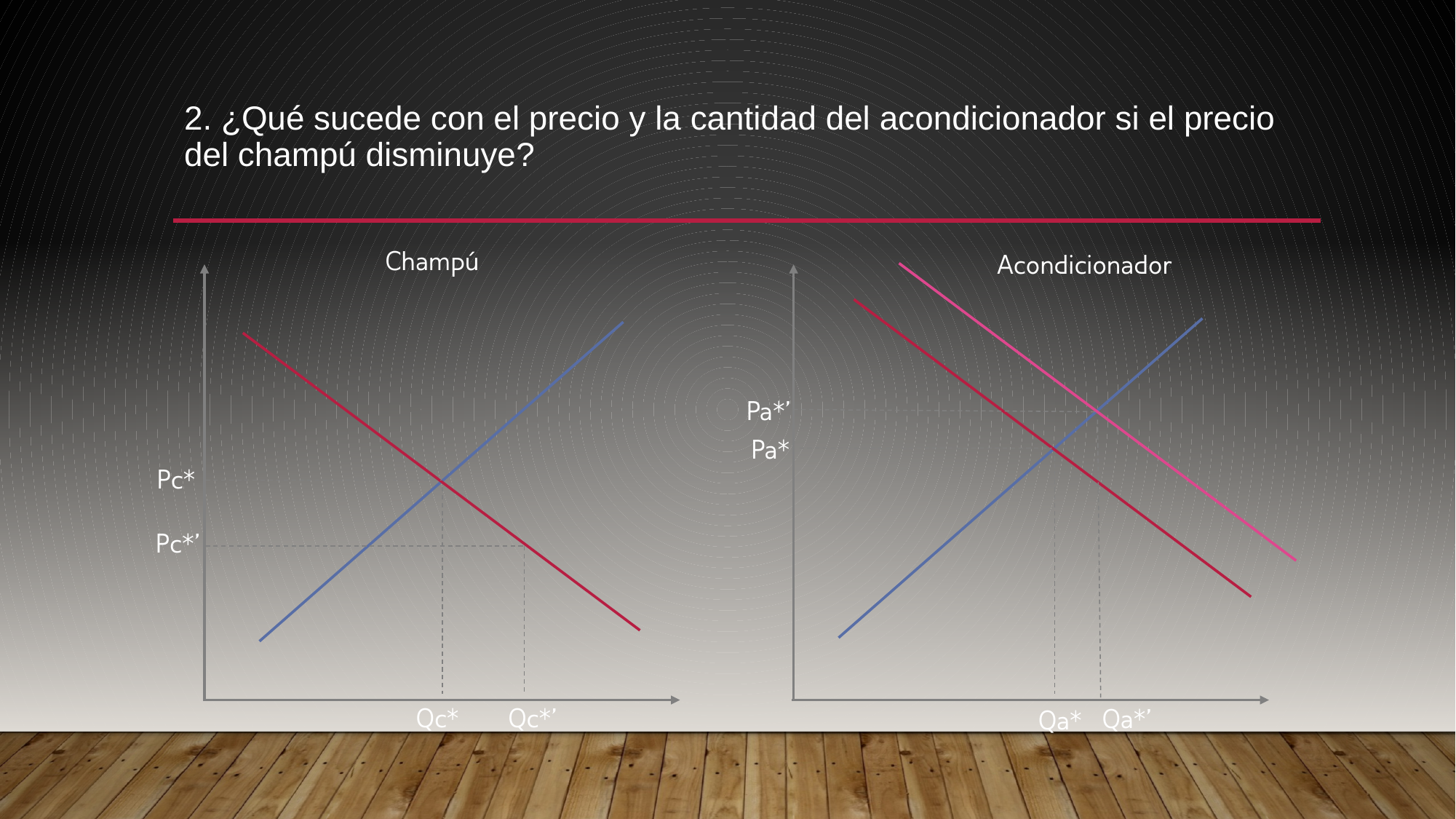

# 2. ¿Qué sucede con el precio y la cantidad del acondicionador si el precio del champú disminuye?
Champú
Acondicionador
Pa*’
Pa*
Pc*
Pc*’
Qc*’
Qc*
Qa*’
Qa*